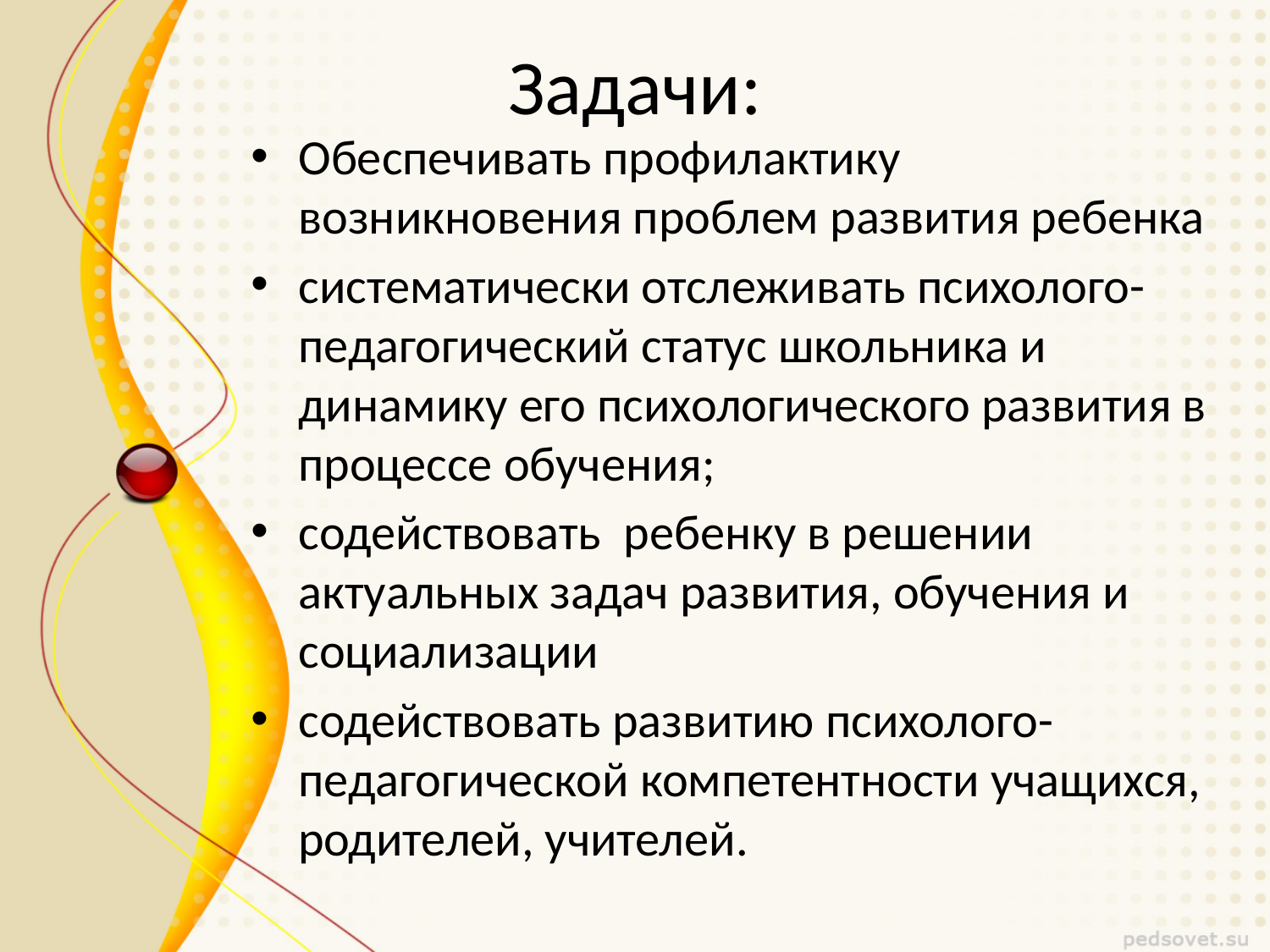

# Задачи:
Обеспечивать профилактику                         возникновения проблем развития ребенка
систематически отслеживать психолого-педагогический статус школьника и динамику его психологического развития в процессе обучения;
содействовать  ребенку в решении актуальных задач развития, обучения и социализации
содействовать развитию психолого-педагогической компетентности учащихся, родителей, учителей.